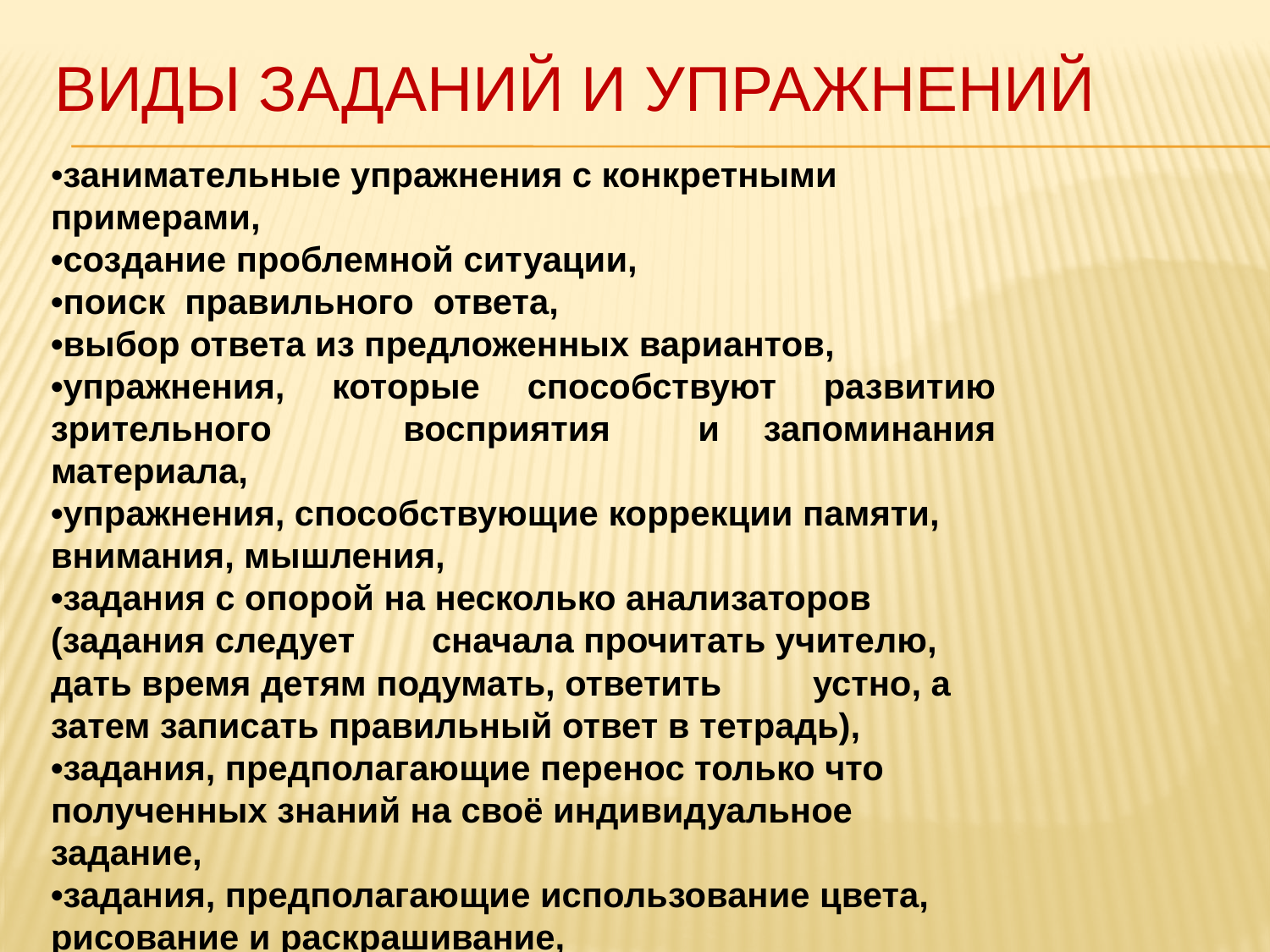

# Виды заданий и упражнений
•занимательные упражнения с конкретными примерами,
•создание проблемной ситуации,
•поиск  правильного  ответа,
•выбор ответа из предложенных вариантов,
•упражнения, которые способствуют развитию зрительного   восприятия  и запоминания материала,
•упражнения, способствующие коррекции памяти, внимания, мышления,
•задания с опорой на несколько анализаторов (задания следует 	сначала прочитать учителю, дать время детям подумать, ответить 	устно, а затем записать правильный ответ в тетрадь),
•задания, предполагающие перенос только что полученных знаний на своё индивидуальное задание,
•задания, предполагающие использование цвета, рисование и раскрашивание,
•задания, содержащие просьбу помочь: «Помогите решить…» и т.д.